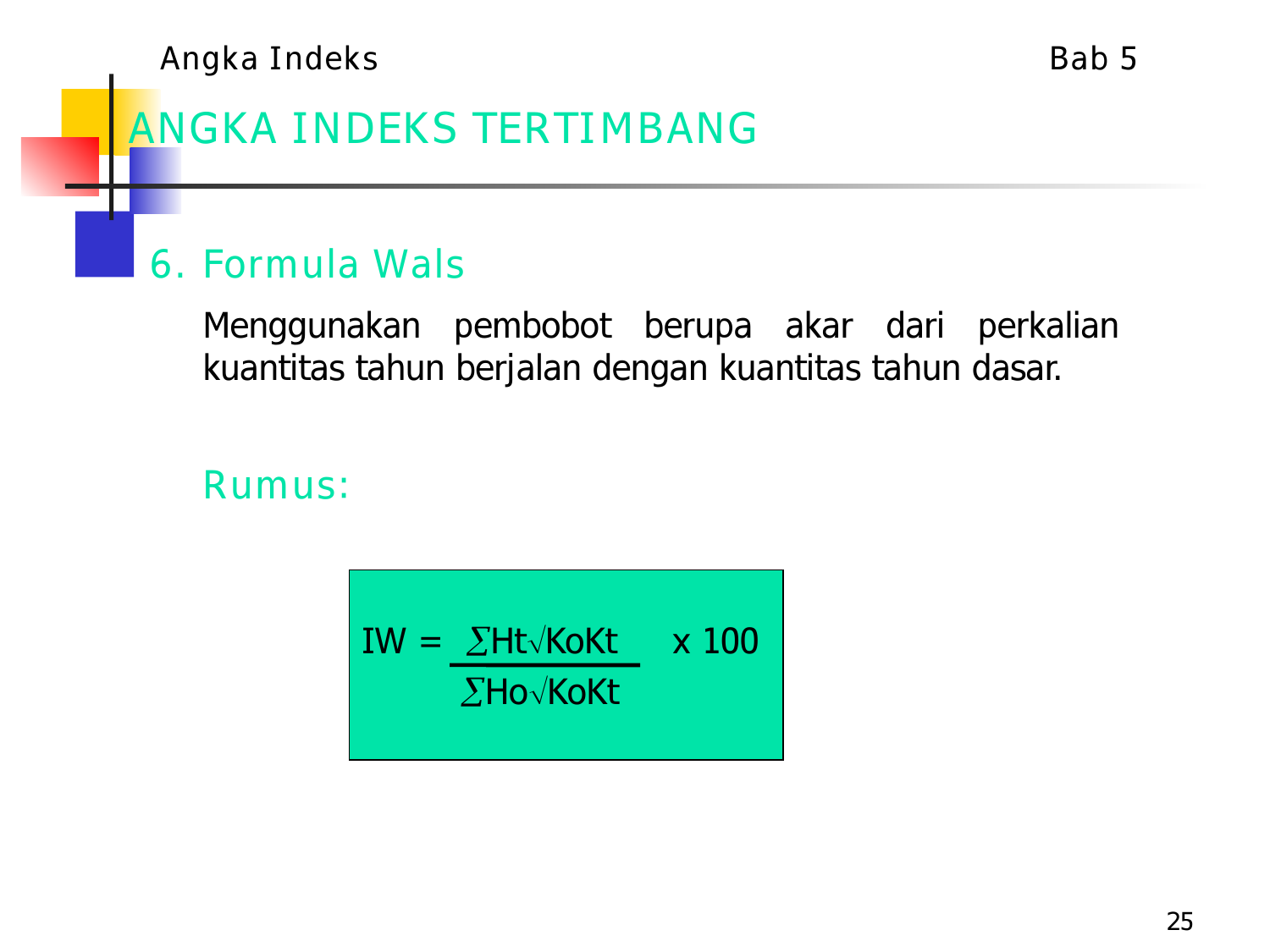

Angka Indeks						Bab 5
ANGKA INDEKS TERTIMBANG
6. 	Formula Wals
 	Menggunakan pembobot berupa akar dari perkalian kuantitas tahun berjalan dengan kuantitas tahun dasar.

	Rumus:

IW =  ∑Ht√KoKt     x 100
         ∑Ho√KoKt

25